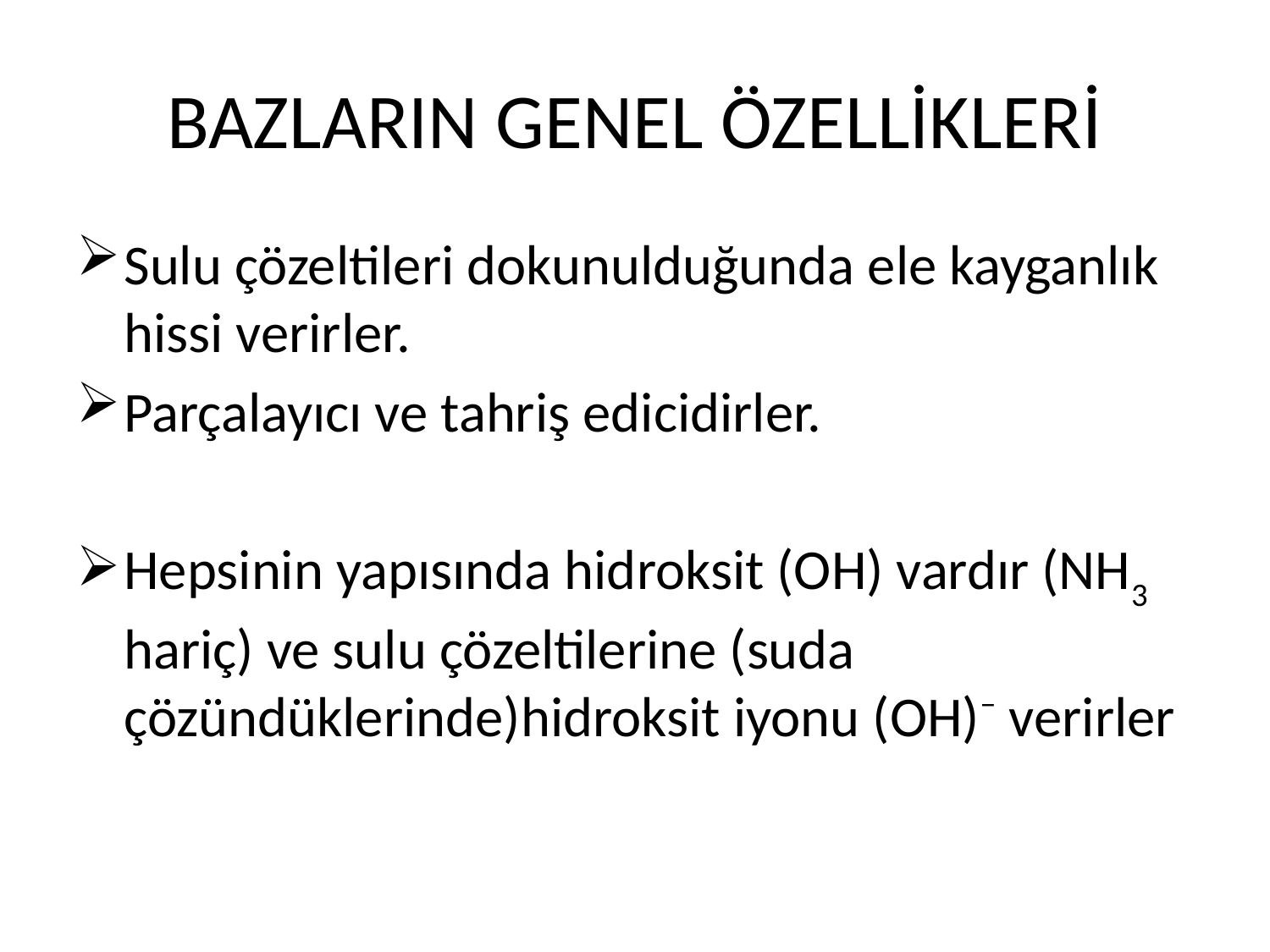

# BAZLARIN GENEL ÖZELLİKLERİ
Sulu çözeltileri dokunulduğunda ele kayganlık hissi verirler.
Parçalayıcı ve tahriş edicidirler.

Hepsinin yapısında hidroksit (OH) vardır (NH3 hariç) ve sulu çözeltilerine (suda çözündüklerinde)hidroksit iyonu (OH)– verirler